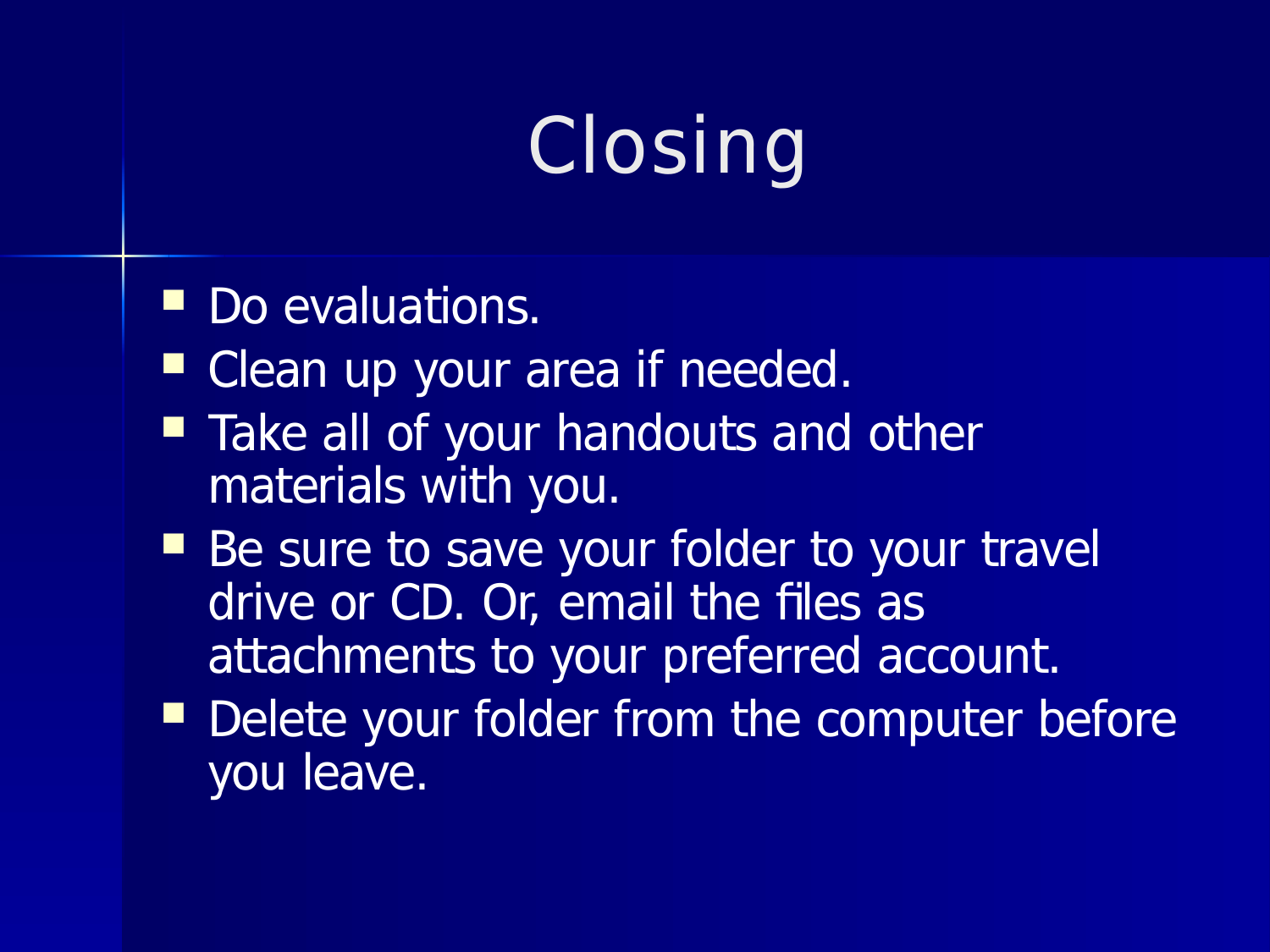

# Closing
Do evaluations.
Clean up your area if needed.
Take all of your handouts and other materials with you.
Be sure to save your folder to your travel drive or CD. Or, email the files as attachments to your preferred account.
Delete your folder from the computer before you leave.